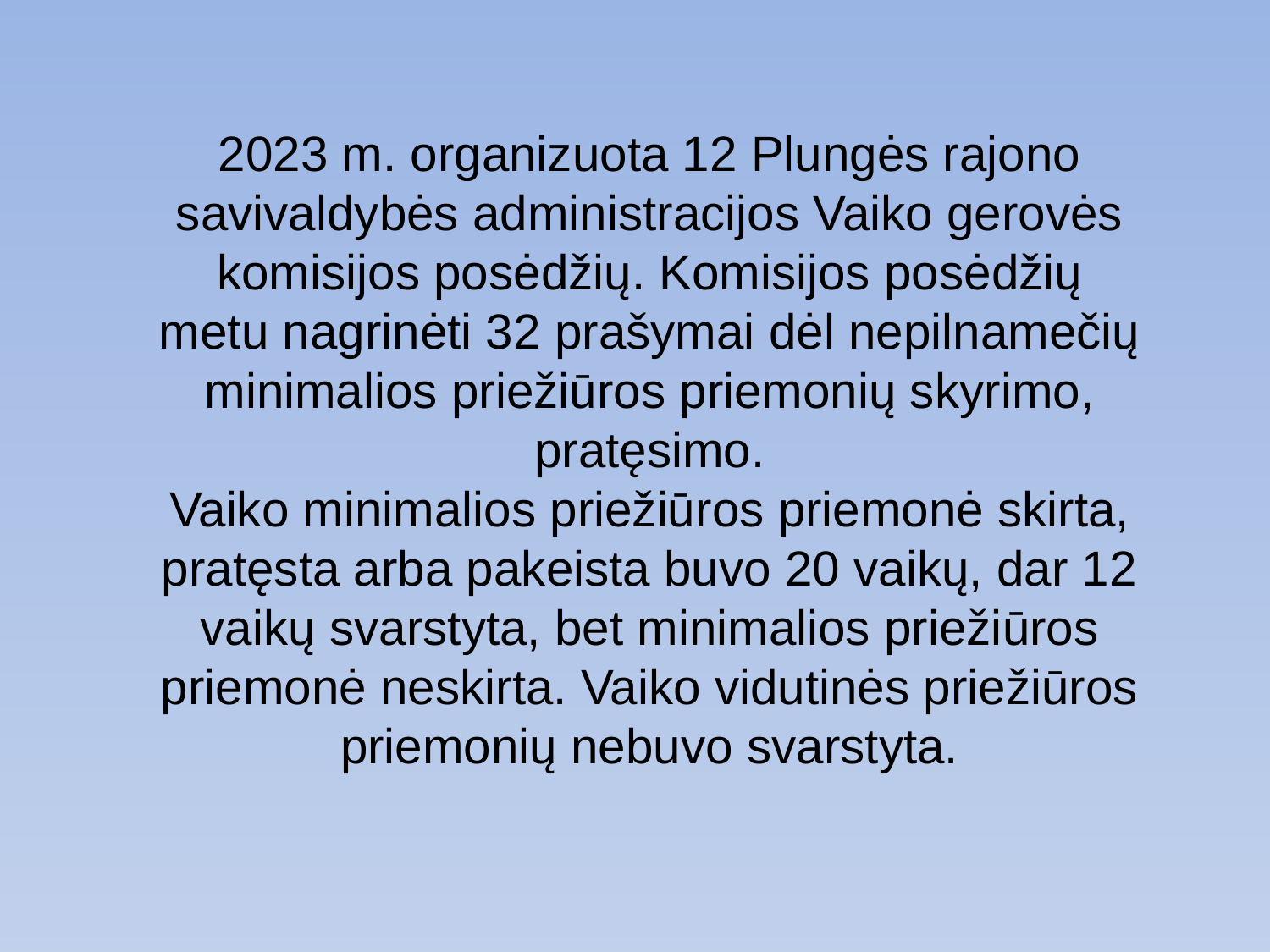

2023 m. organizuota 12 Plungės rajono savivaldybės administracijos Vaiko gerovės komisijos posėdžių. Komisijos posėdžių metu nagrinėti 32 prašymai dėl nepilnamečių minimalios priežiūros priemonių skyrimo, pratęsimo.
Vaiko minimalios priežiūros priemonė skirta, pratęsta arba pakeista buvo 20 vaikų, dar 12 vaikų svarstyta, bet minimalios priežiūros priemonė neskirta. Vaiko vidutinės priežiūros priemonių nebuvo svarstyta.